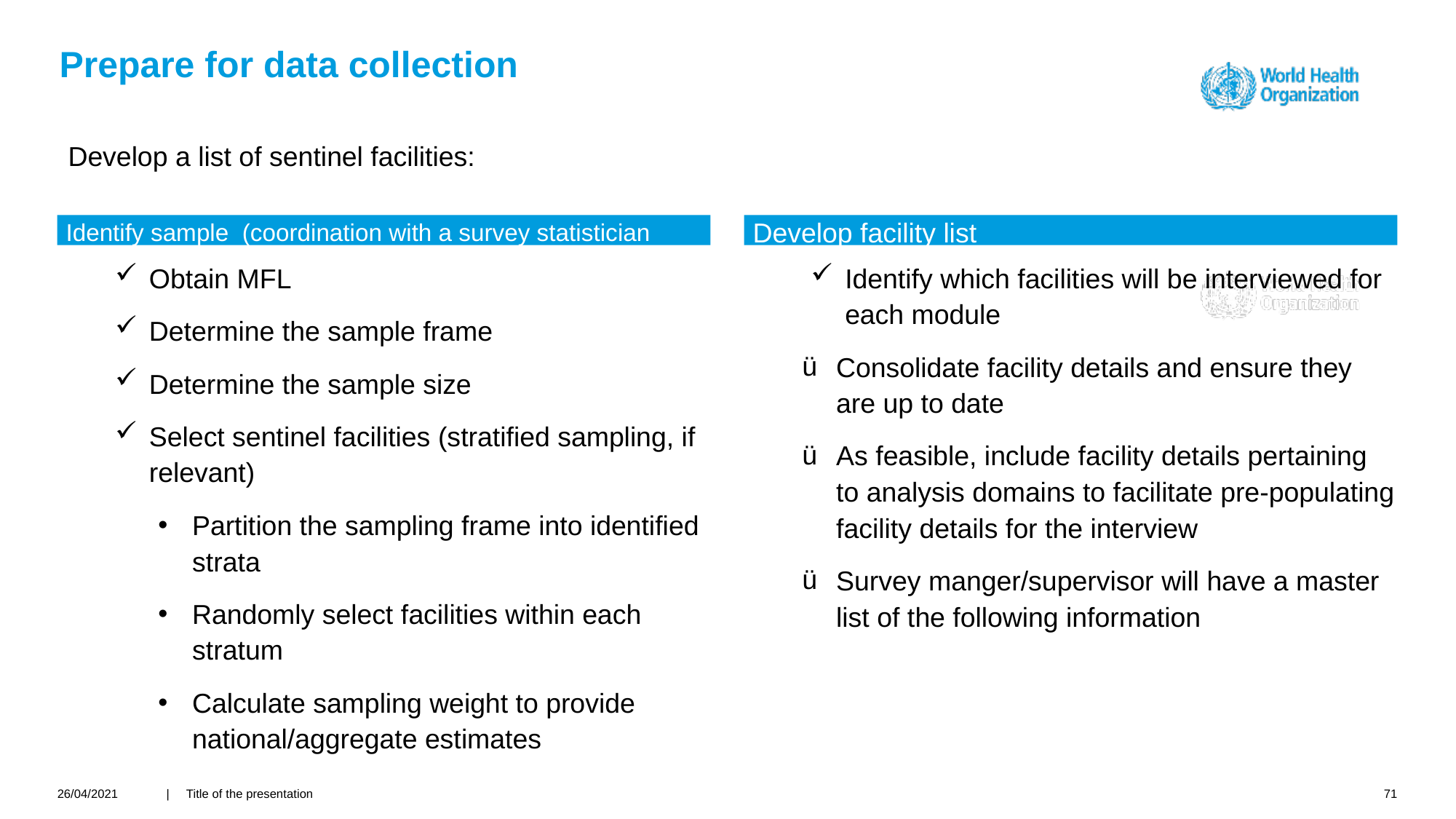

# Prepare for data collection
Develop a list of sentinel facilities:
Identify sample  (coordination with a survey statistician
Develop facility list
Obtain MFL
Determine the sample frame
Determine the sample size
Select sentinel facilities (stratified sampling, if relevant)
Partition the sampling frame into identified strata
Randomly select facilities within each stratum
Calculate sampling weight to provide national/aggregate estimates

Identify which facilities will be interviewed for each module
Consolidate facility details and ensure they are up to date
As feasible, include facility details pertaining to analysis domains to facilitate pre-populating facility details for the interview
Survey manger/supervisor will have a master list of the following information

26/04/2021
|     Title of the presentation
71